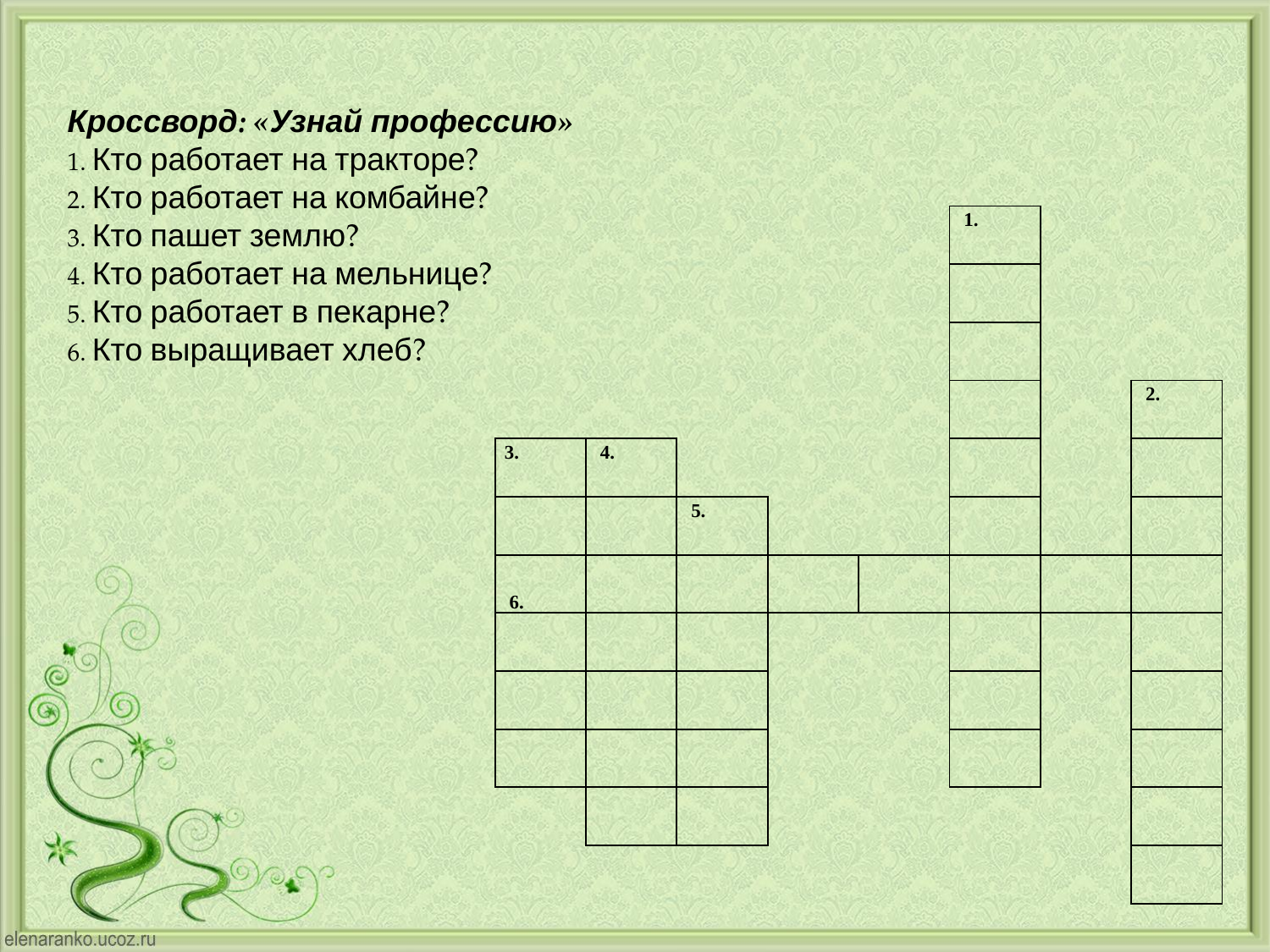

Кроссворд: «Узнай профессию»
1. Кто работает на тракторе?
2. Кто работает на комбайне?
3. Кто пашет землю?
4. Кто работает на мельнице?
5. Кто работает в пекарне?
6. Кто выращивает хлеб?
|  |  |  |  |  | 1. |  |  |
| --- | --- | --- | --- | --- | --- | --- | --- |
|  |  |  |  |  |  |  |  |
|  |  |  |  |  |  |  |  |
|  |  |  |  |  |  |  | 2. |
| 3. | 4. |  |  |  |  |  |  |
|  |  | 5. |  |  |  |  |  |
| 6. |  |  |  |  |  |  |  |
|  |  |  |  |  |  |  |  |
|  |  |  |  |  |  |  |  |
|  |  |  |  |  |  |  |  |
|  |  |  |  |  |  |  |  |
|  |  |  |  |  |  |  |  |